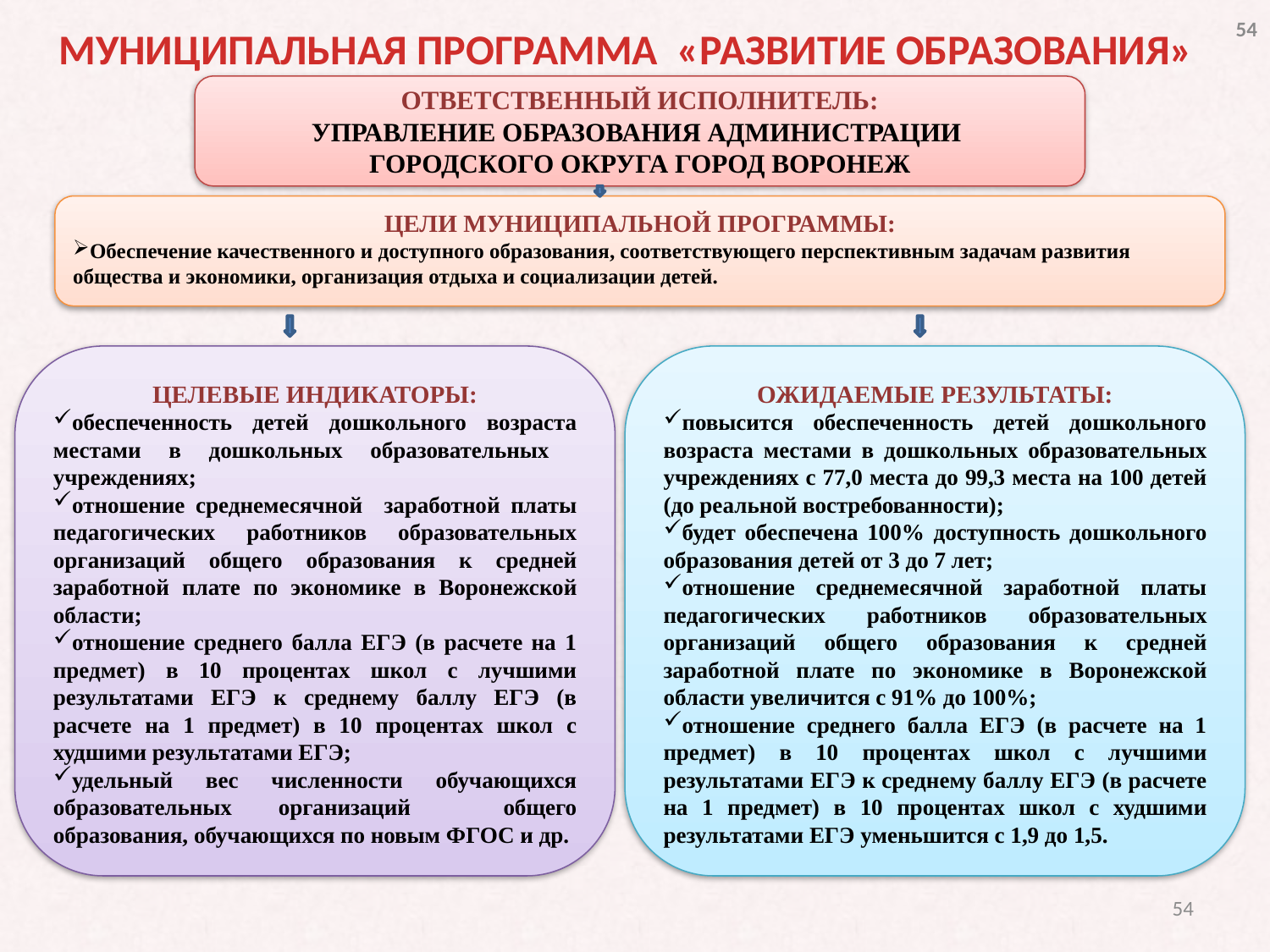

54
МУНИЦИПАЛЬНАЯ ПРОГРАММА  «РАЗВИТИЕ ОБРАЗОВАНИЯ»
ОТВЕТСТВЕННЫЙ ИСПОЛНИТЕЛЬ:
УПРАВЛЕНИЕ ОБРАЗОВАНИЯ АДМИНИСТРАЦИИ
ГОРОДСКОГО ОКРУГА ГОРОД ВОРОНЕЖ

ЦЕЛИ МУНИЦИПАЛЬНОЙ ПРОГРАММЫ:
Обеспечение качественного и доступного образования, соответствующего перспективным задачам развития общества и экономики, организация отдыха и социализации детей.

ЦЕЛЕВЫЕ ИНДИКАТОРЫ:
обеспеченность детей дошкольного возраста местами в дошкольных образовательных  учреждениях;
отношение среднемесячной  заработной платы педагогических работников образовательных организаций общего образования к средней заработной плате по экономике в Воронежской области;
отношение среднего балла ЕГЭ (в расчете на 1 предмет) в 10 процентах школ с лучшими результатами ЕГЭ к среднему баллу ЕГЭ (в расчете на 1 предмет) в 10 процентах школ с худшими результатами ЕГЭ;
удельный вес численности обучающихся образовательных организаций  общего образования, обучающихся по новым ФГОС и др.
ОЖИДАЕМЫЕ РЕЗУЛЬТАТЫ:
повысится обеспеченность детей дошкольного возраста местами в дошкольных образовательных учреждениях с 77,0 места до 99,3 места на 100 детей (до реальной востребованности);
будет обеспечена 100% доступность дошкольного образования детей от 3 до 7 лет;
отношение среднемесячной заработной платы педагогических работников образовательных организаций общего образования к средней заработной плате по экономике в Воронежской области увеличится с 91% до 100%;
отношение среднего балла ЕГЭ (в расчете на 1 предмет) в 10 процентах школ с лучшими результатами ЕГЭ к среднему баллу ЕГЭ (в расчете на 1 предмет) в 10 процентах школ с худшими результатами ЕГЭ уменьшится с 1,9 до 1,5.

54